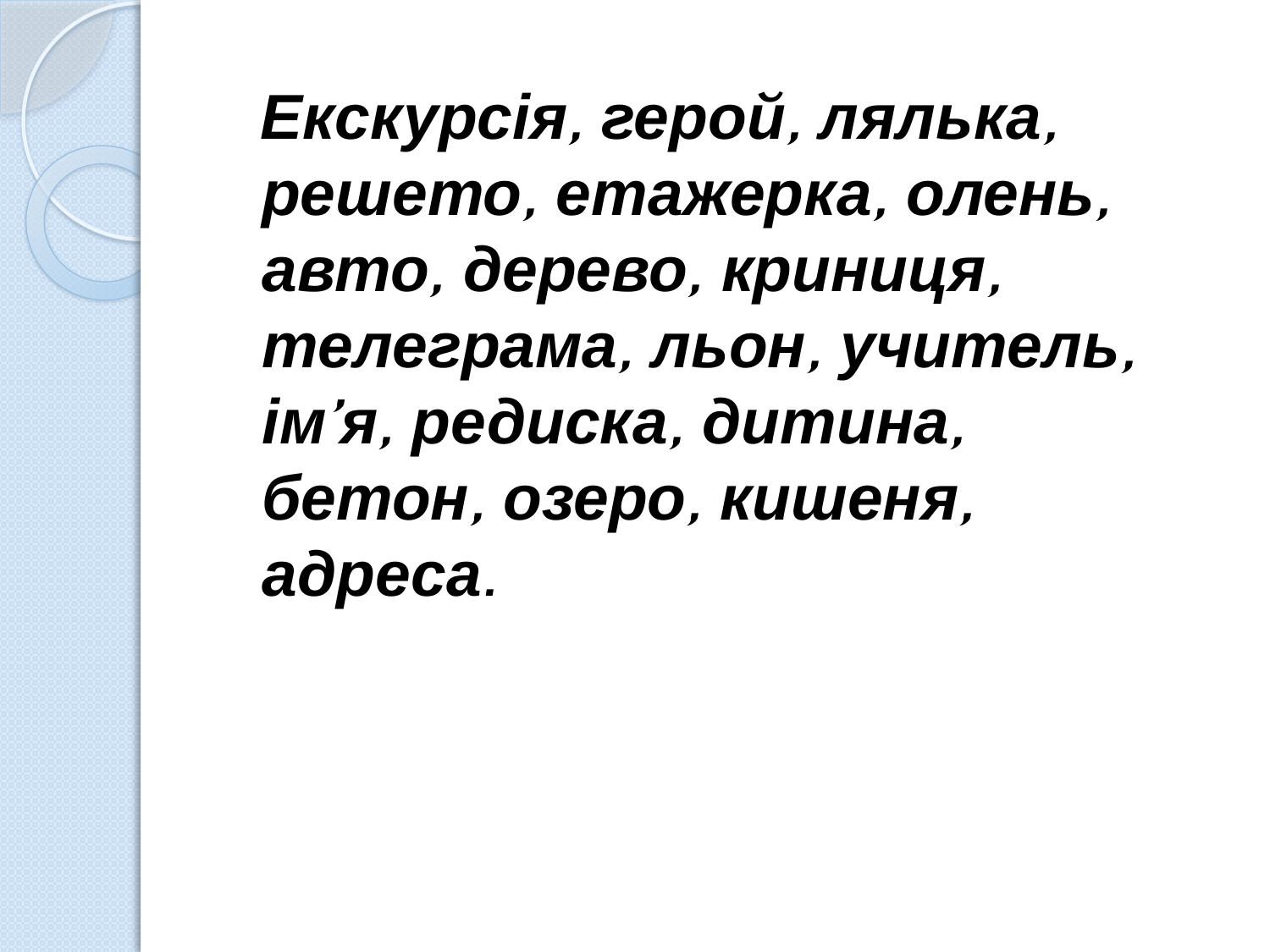

Екскурсія, герой, лялька, решето, етажерка, олень, авто, дерево, криниця, телеграма, льон, учитель, ім’я, редиска, дитина, бетон, озеро, кишеня, адреса.